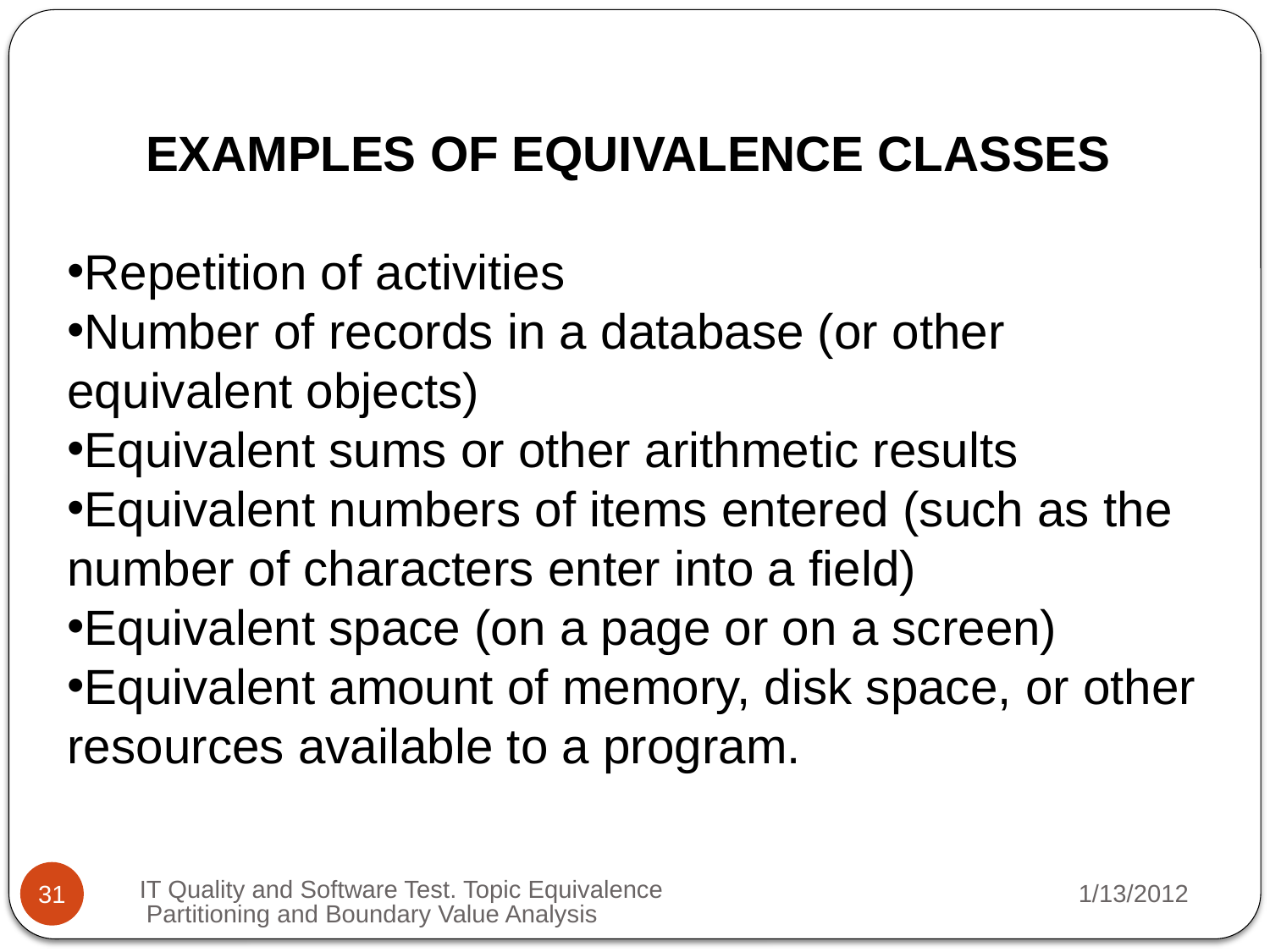

EXAMPLES OF EQUIVALENCE CLASSES

Repetition of activities
Number of records in a database (or other equivalent objects)
Equivalent sums or other arithmetic results
Equivalent numbers of items entered (such as the number of characters enter into a field)
Equivalent space (on a page or on a screen)
Equivalent amount of memory, disk space, or other resources available to a program.

IT Quality and Software Test. Topic Equivalence Partitioning and Boundary Value Analysis
1/13/2012
31